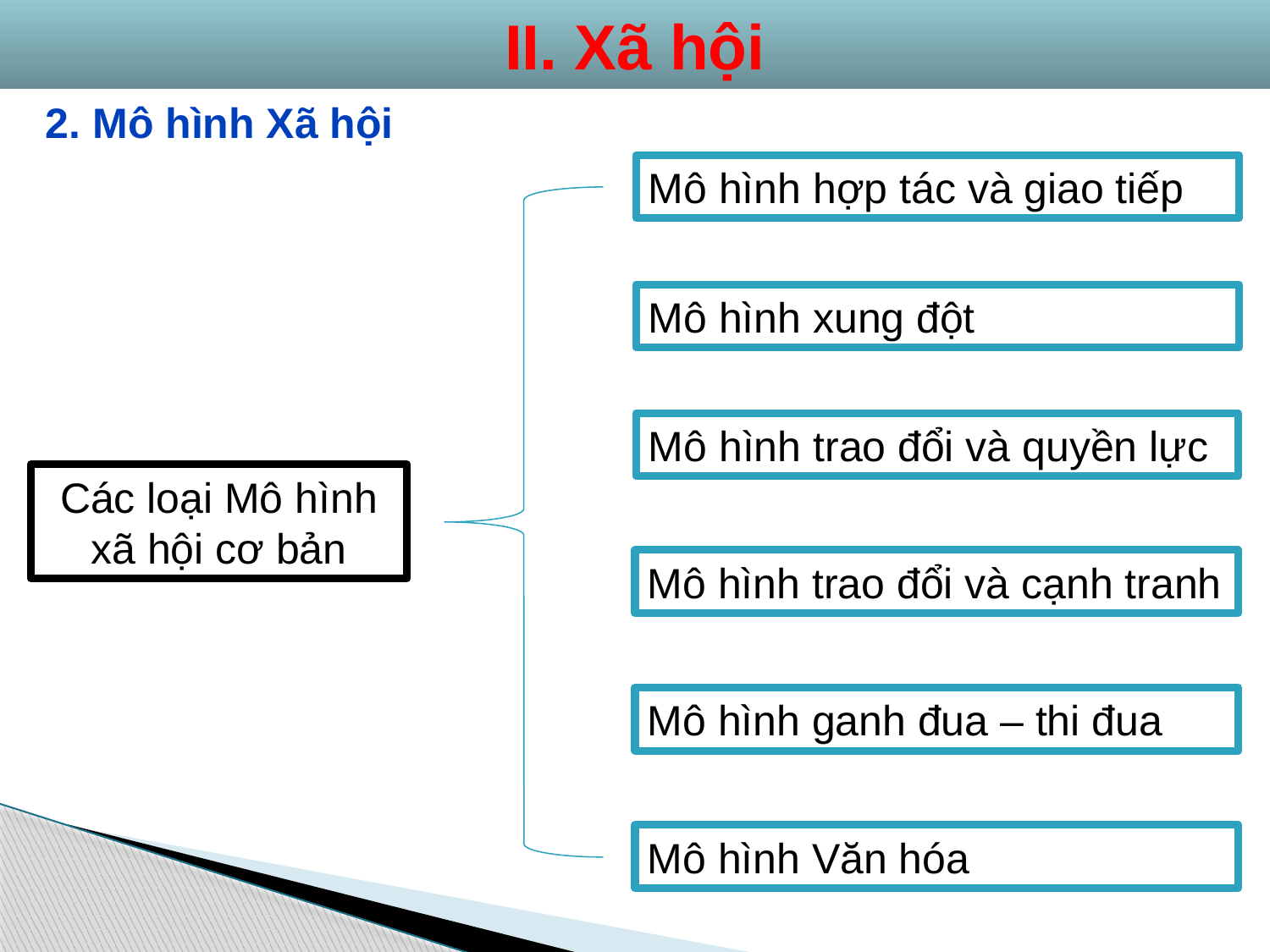

II. Xã hội
2. Mô hình Xã hội
Mô hình hợp tác và giao tiếp

Mô hình xung đột
Mô hình trao đổi và quyền lực
Các loại Mô hình xã hội cơ bản
Mô hình trao đổi và cạnh tranh
Mô hình ganh đua – thi đua
Mô hình Văn hóa